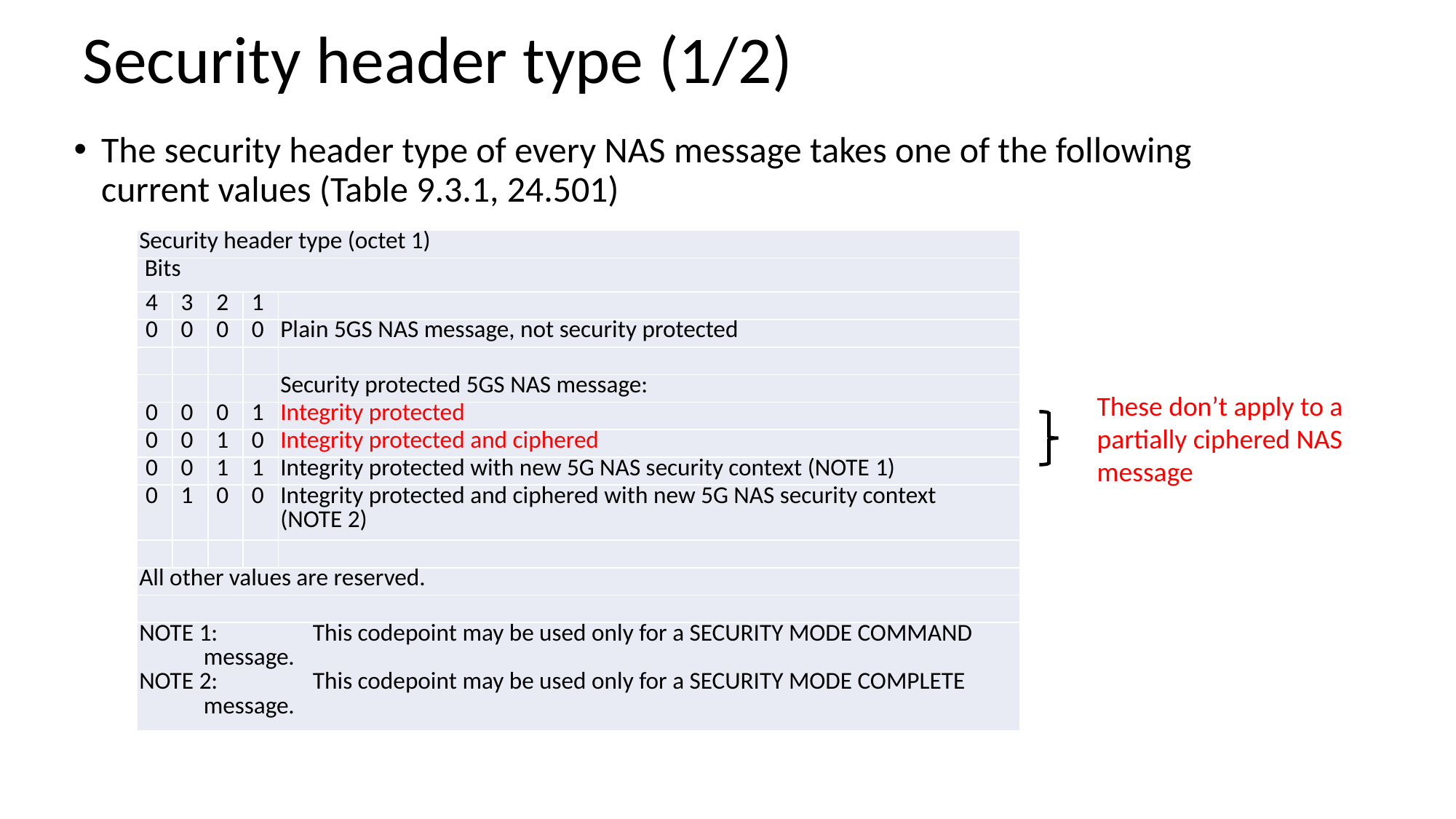

# Security header type (1/2)
The security header type of every NAS message takes one of the following current values (Table 9.3.1, 24.501)
| Security header type (octet 1) |  |  |  |  |
| --- | --- | --- | --- | --- |
| Bits |  |  |  |  |
| 4 | 3 | 2 | 1 |  |
| 0 | 0 | 0 | 0 | Plain 5GS NAS message, not security protected |
|  |  |  |  |  |
|  |  |  |  | Security protected 5GS NAS message: |
| 0 | 0 | 0 | 1 | Integrity protected |
| 0 | 0 | 1 | 0 | Integrity protected and ciphered |
| 0 | 0 | 1 | 1 | Integrity protected with new 5G NAS security context (NOTE 1) |
| 0 | 1 | 0 | 0 | Integrity protected and ciphered with new 5G NAS security context (NOTE 2) |
|  |  |  |  |  |
| All other values are reserved. |  |  |  |  |
|  |  |  |  |  |
| NOTE 1: This codepoint may be used only for a SECURITY MODE COMMAND message. NOTE 2: This codepoint may be used only for a SECURITY MODE COMPLETE message. |  |  |  |  |
These don’t apply to a partially ciphered NAS message